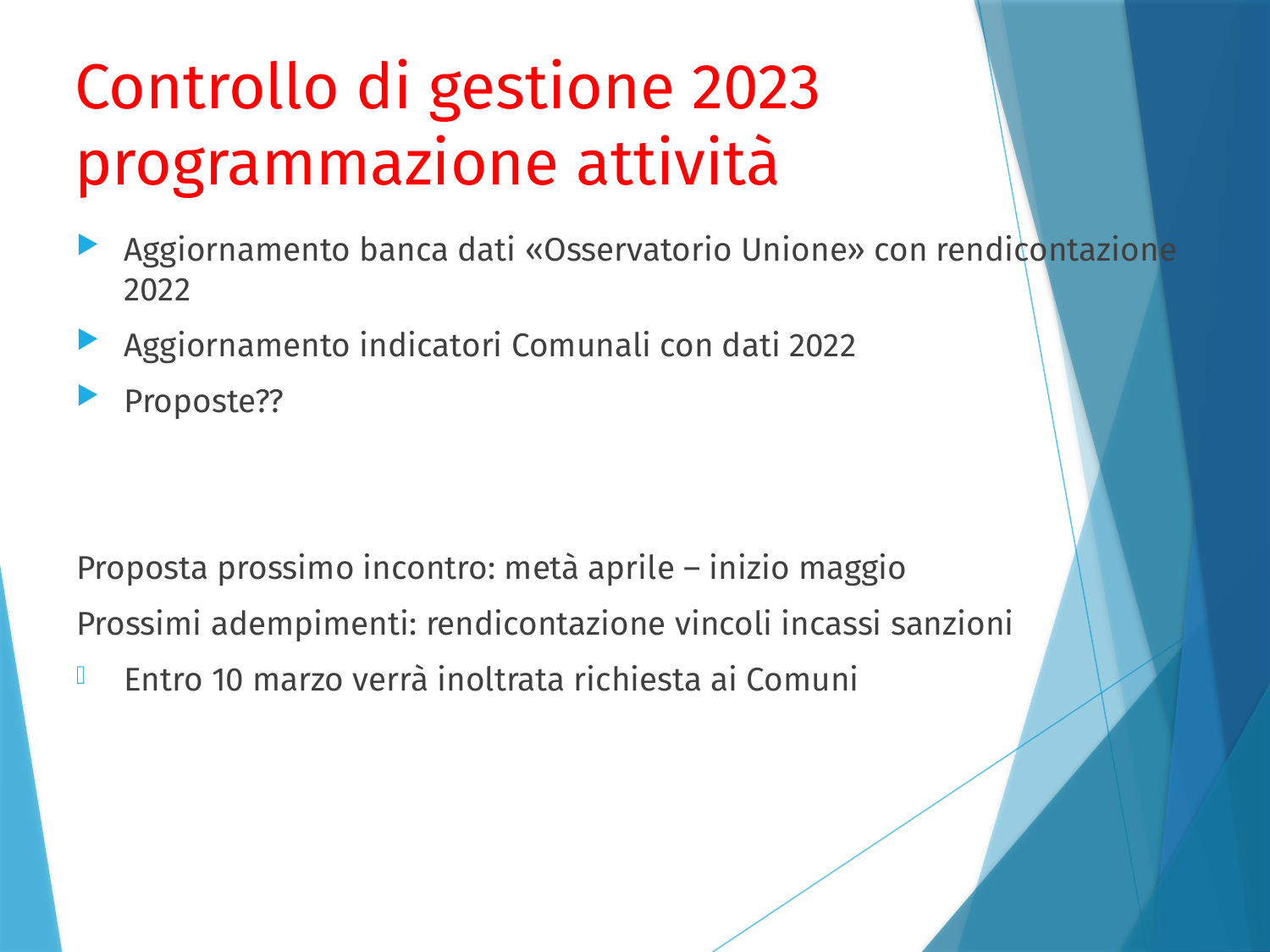

# Controllo di gestione 2023 programmazione attività
Aggiornamento banca dati «Osservatorio Unione» con rendicontazione 2022
Aggiornamento indicatori Comunali con dati 2022
Proposte??

Proposta prossimo incontro: metà aprile – inizio maggio
Prossimi adempimenti: rendicontazione vincoli incassi sanzioni
Entro 10 marzo verrà inoltrata richiesta ai Comuni